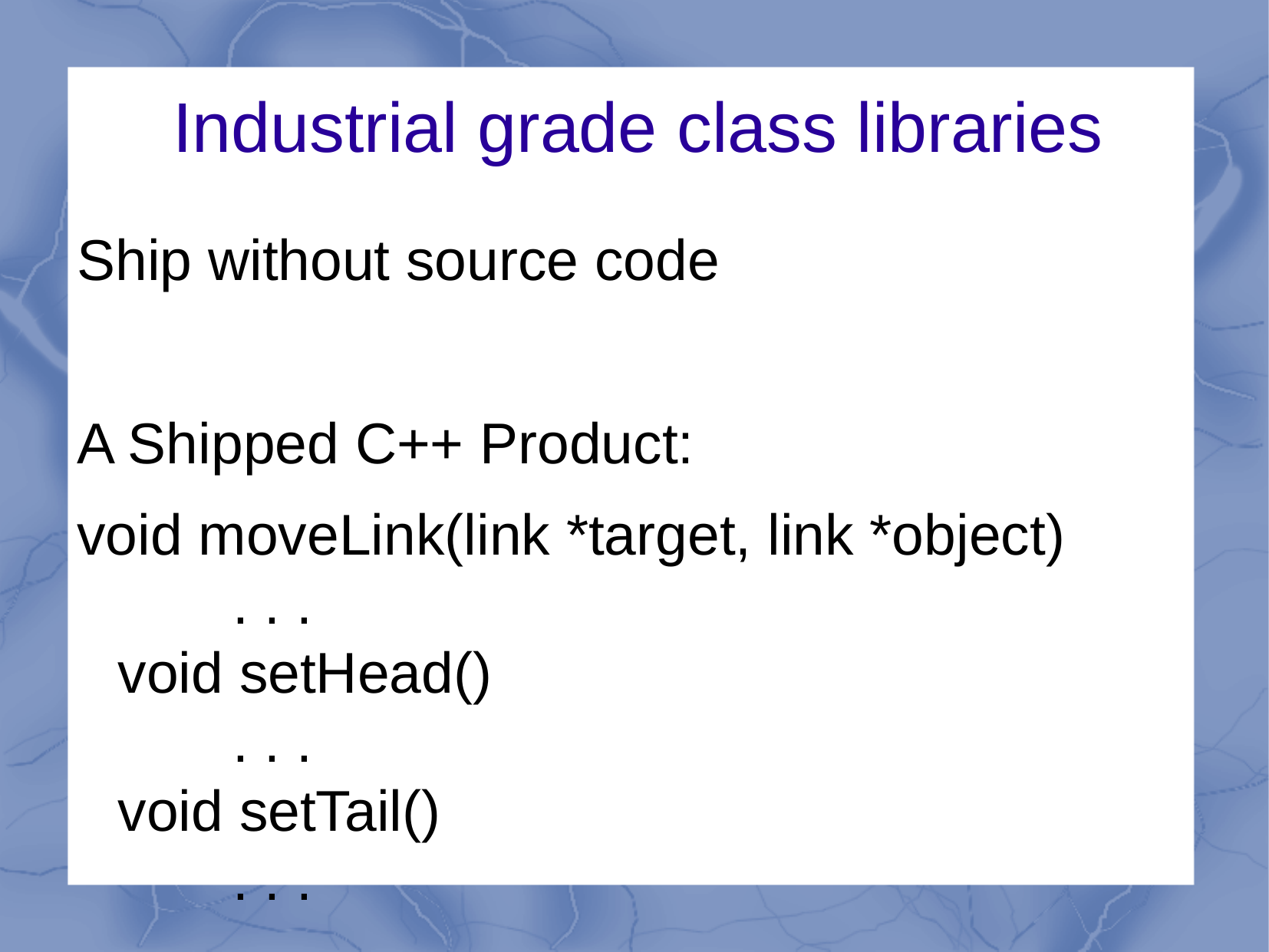

Industrial grade class libraries
Ship without source code

A Shipped C++ Product:
void moveLink(link *target, link *object)
	. . .
void setHead()
	. . .
void setTail()
	. . .